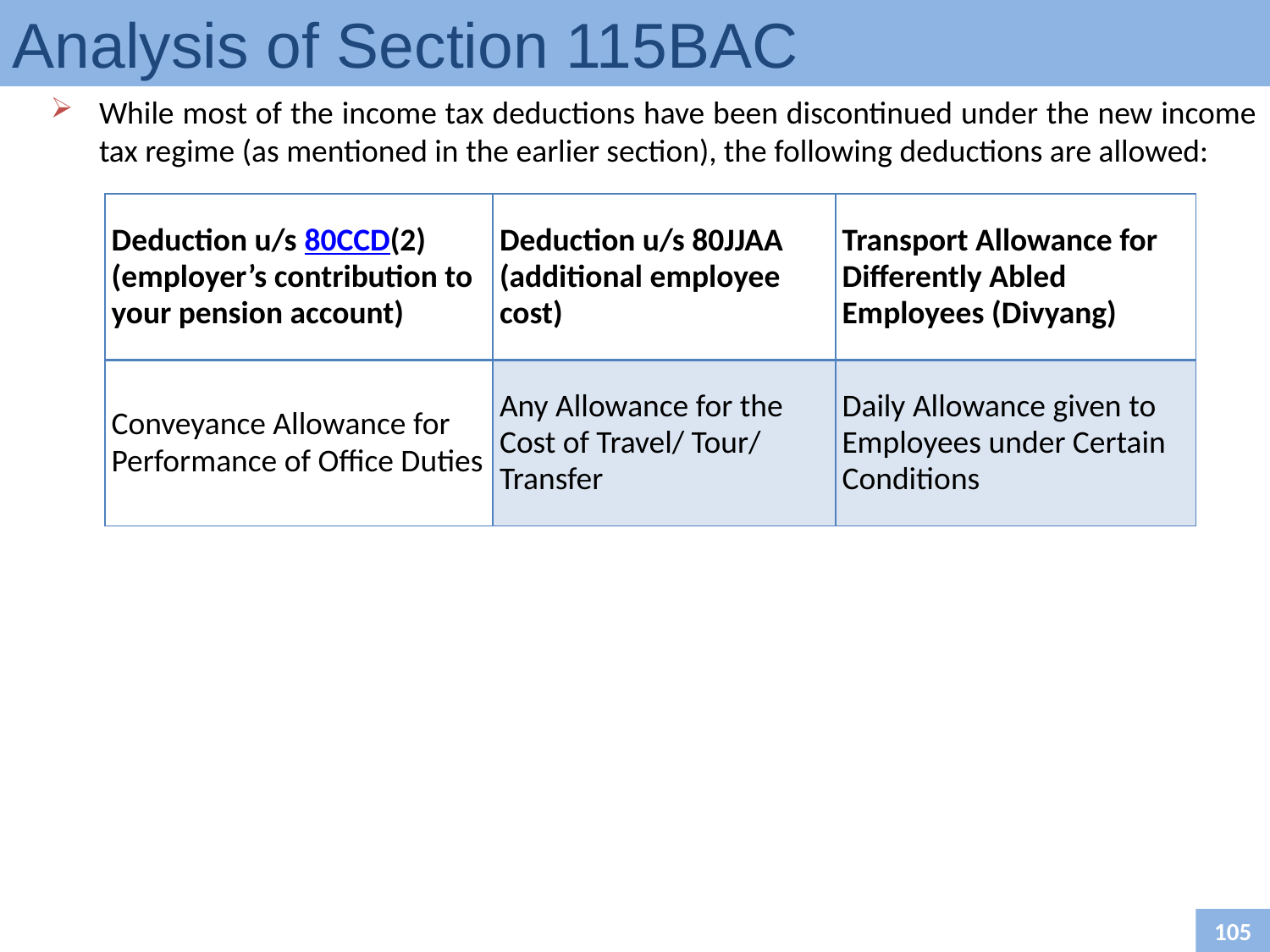

Analysis of Section 115BAC
While most of the income tax deductions have been discontinued under the new income tax regime (as mentioned in the earlier section), the following deductions are allowed:

| Deduction u/s 80CCD(2) (employer’s contribution to your pension account) | Deduction u/s 80JJAA (additional employee cost) | Transport Allowance for Differently Abled Employees (Divyang) |
| --- | --- | --- |
| Conveyance Allowance for Performance of Office Duties | Any Allowance for the Cost of Travel/ Tour/ Transfer | Daily Allowance given to Employees under Certain Conditions |
105